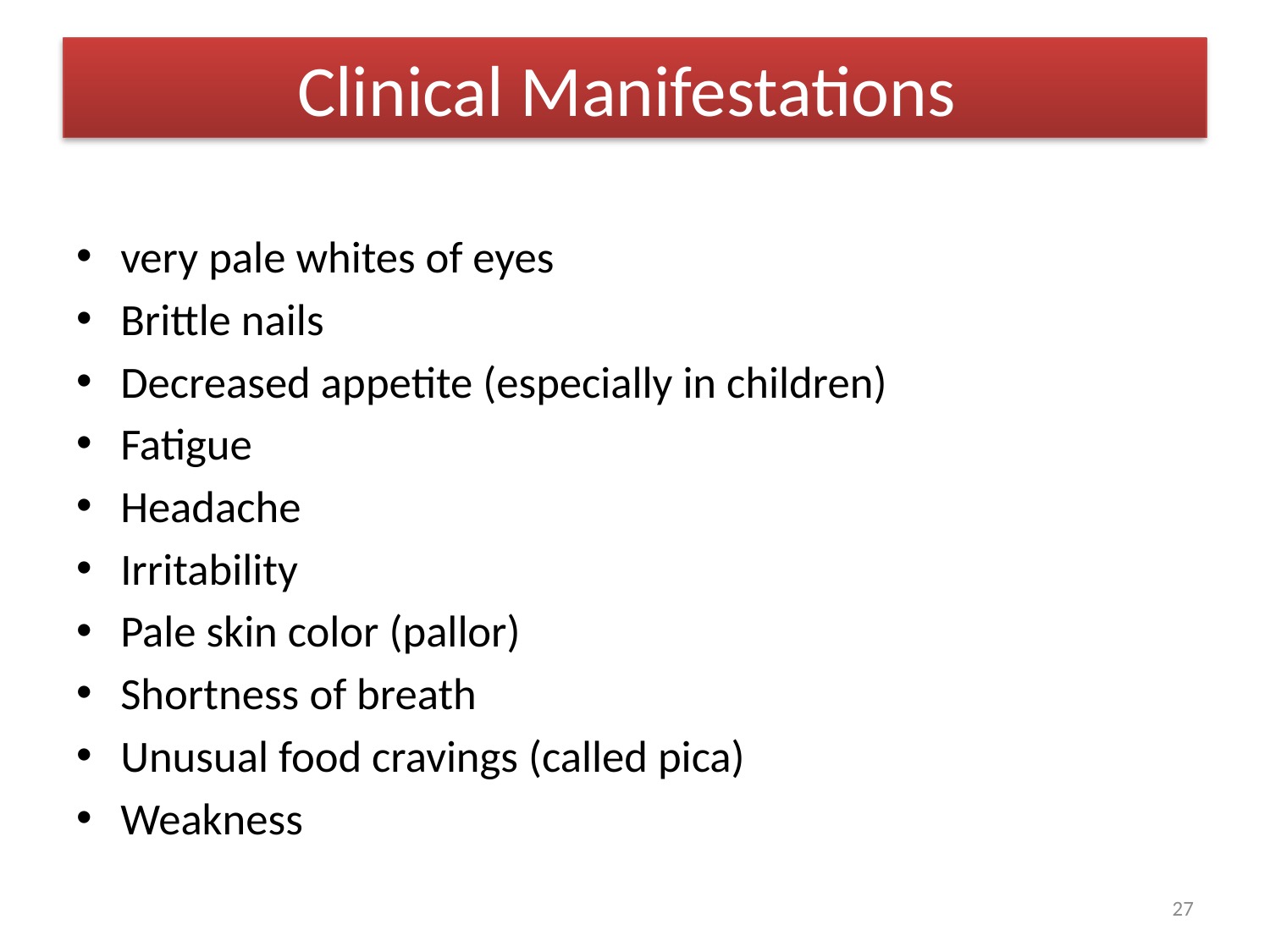

# Clinical Manifestations
very pale whites of eyes
Brittle nails
Decreased appetite (especially in children)
Fatigue
Headache
Irritability
Pale skin color (pallor)
Shortness of breath
Unusual food cravings (called pica)
Weakness

27